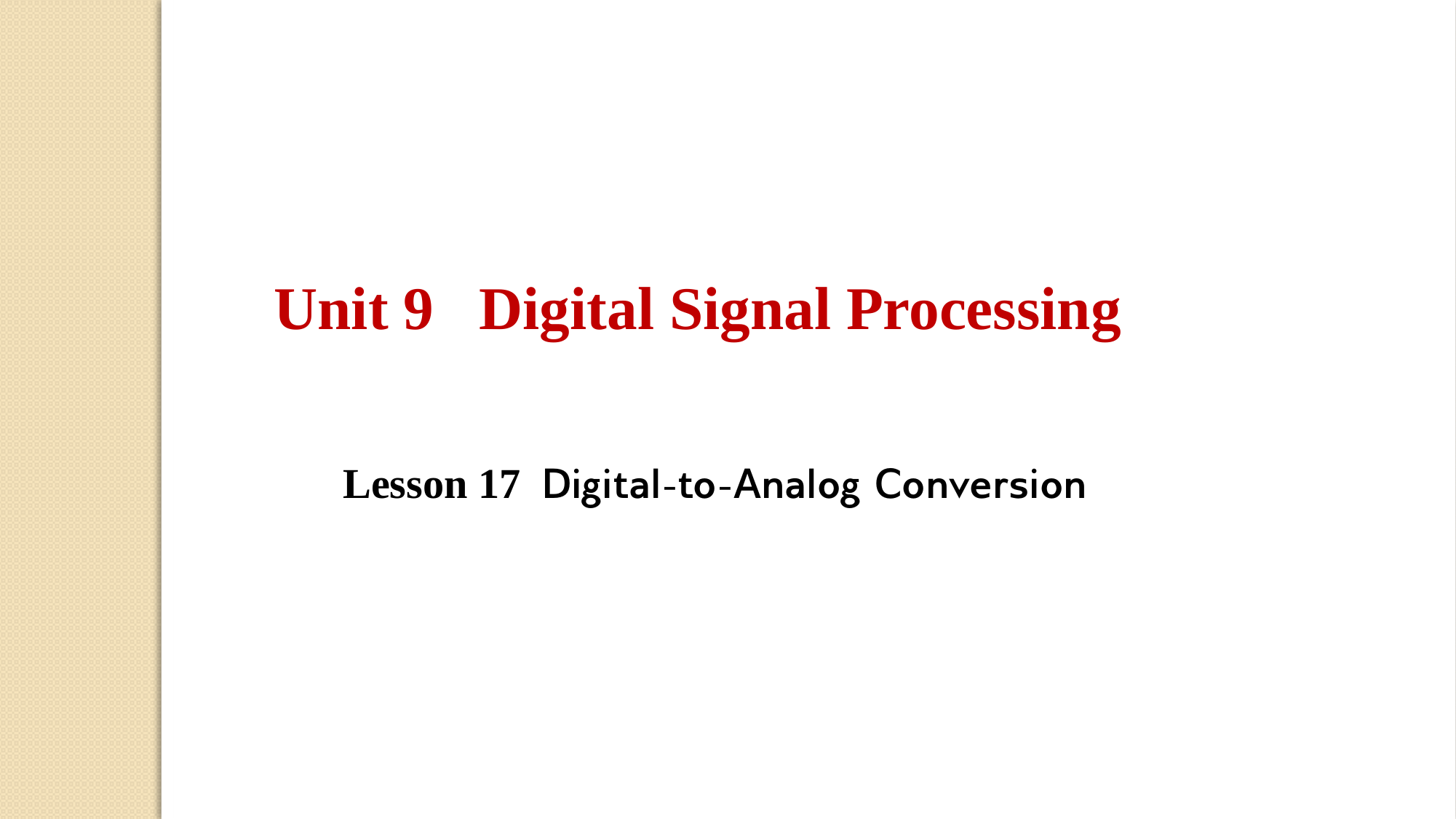

Unit 9   Digital Signal Processing
Lesson 17  Digital-to-Analog Conversion